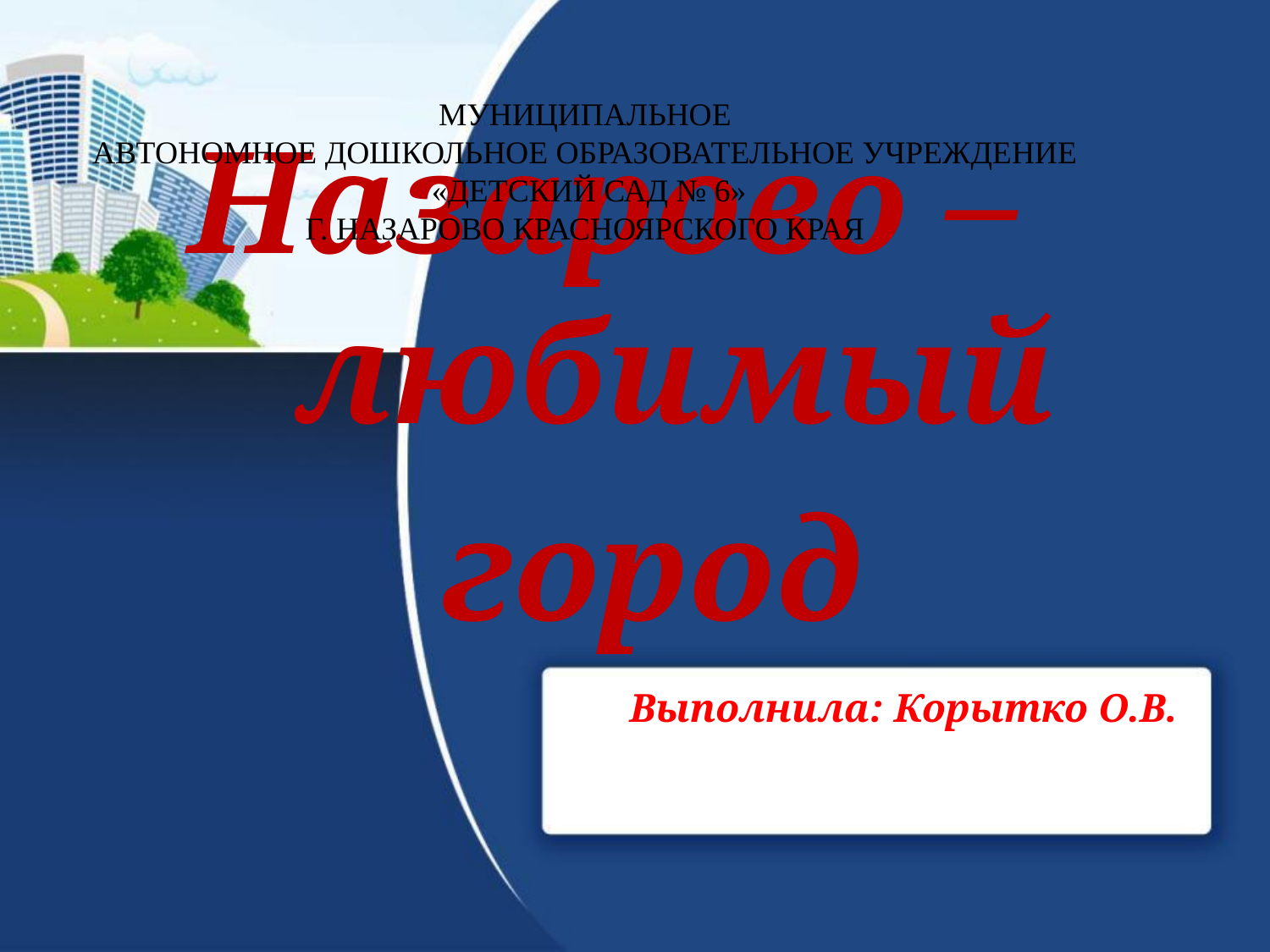

МУНИЦИПАЛЬНОЕ
АВТОНОМНОЕ ДОШКОЛЬНОЕ ОБРАЗОВАТЕЛЬНОЕ УЧРЕЖДЕНИЕ
 «ДЕТСКИЙ САД № 6»
Г. НАЗАРОВО КРАСНОЯРСКОГО КРАЯ
Назарово –

любимый город
Выполнила: Корытко О.В.